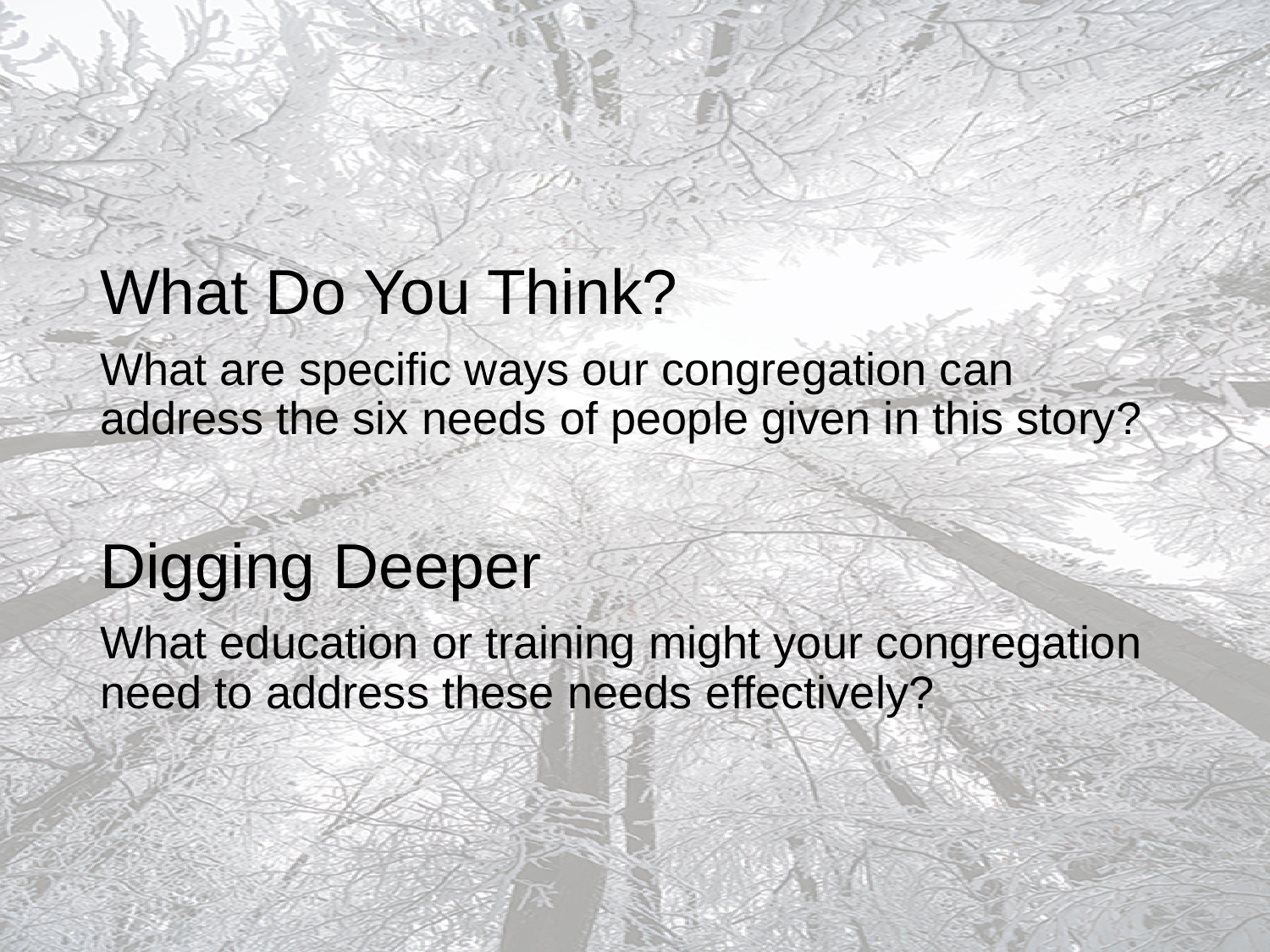

What Do You Think?
What are specific ways our congregation can address the six needs of people given in this story?

Digging Deeper
What education or training might your congregation need to address these needs effectively?